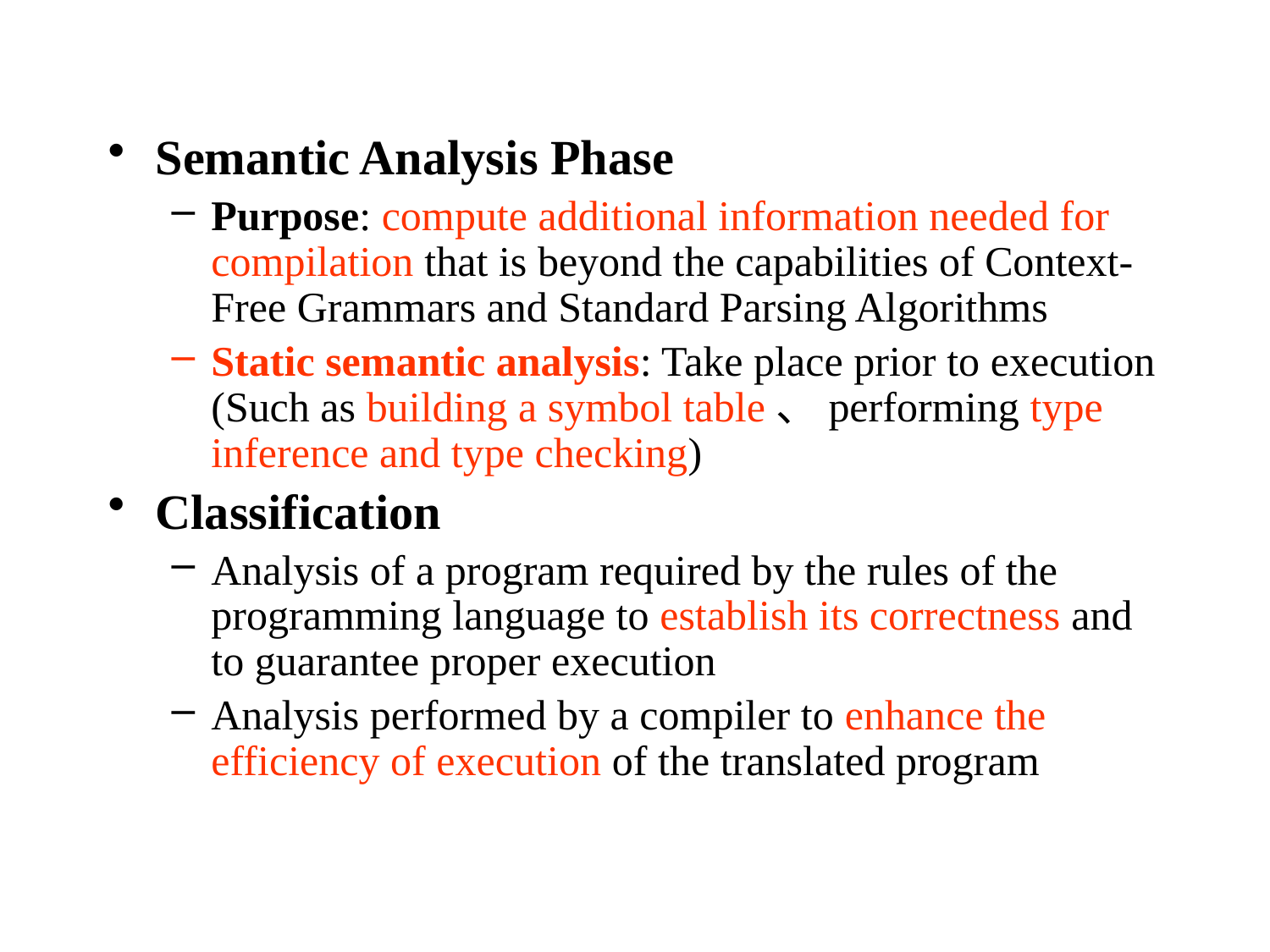

Semantic Analysis Phase
Purpose: compute additional information needed for compilation that is beyond the capabilities of Context-Free Grammars and Standard Parsing Algorithms
Static semantic analysis: Take place prior to execution (Such as building a symbol table、performing type inference and type checking)
Classification
Analysis of a program required by the rules of the programming language to establish its correctness and to guarantee proper execution
Analysis performed by a compiler to enhance the efficiency of execution of the translated program